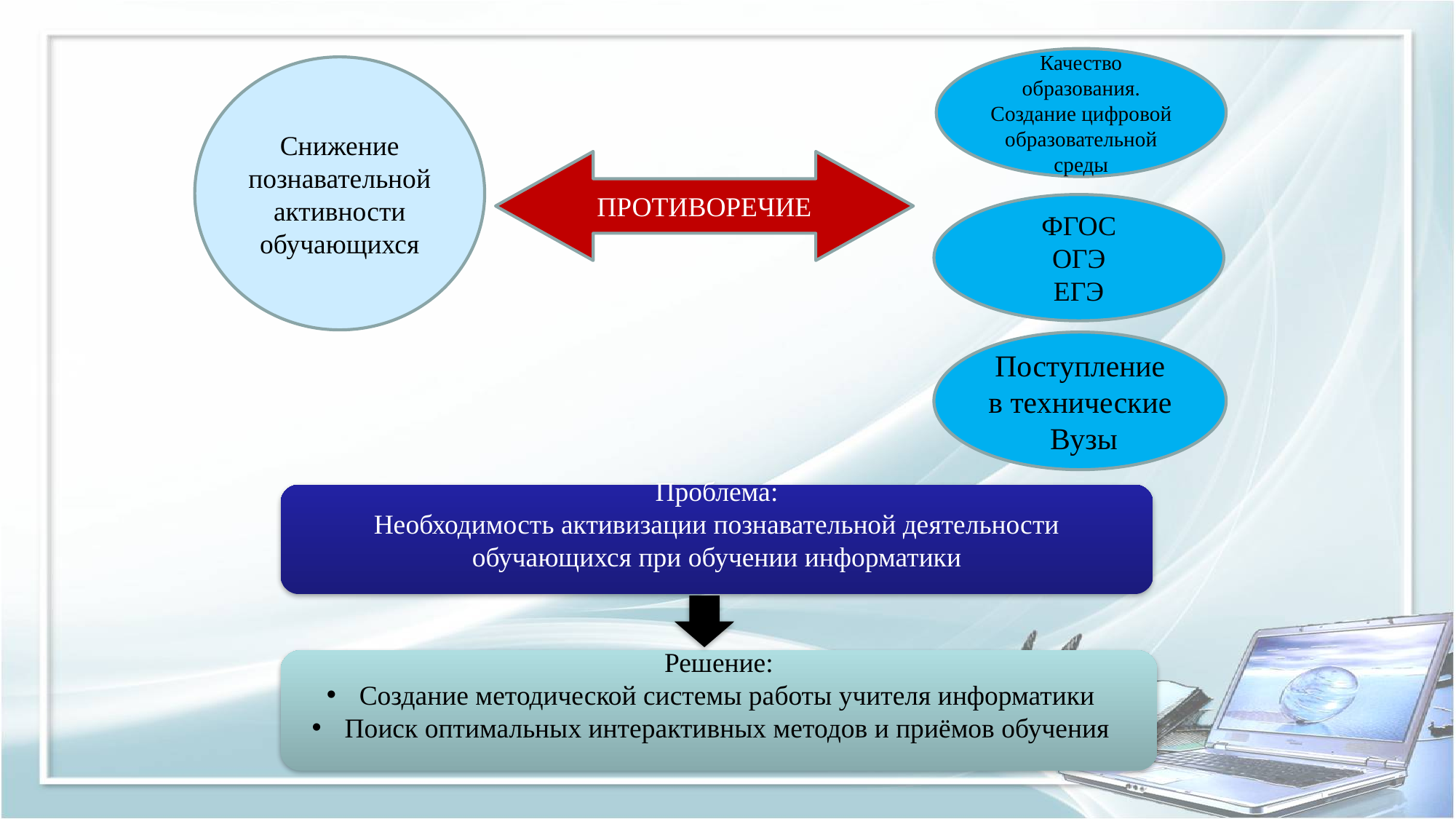

Качество образования. Создание цифровой образовательной среды
Снижение познавательной активности обучающихся
ПРОТИВОРЕЧИЕ
ФГОС
ОГЭ
ЕГЭ
Поступление в технические  Вузы
Проблема:
Необходимость активизации познавательной деятельности обучающихся при обучении информатики

Решение:
 Создание методической системы работы учителя информатики
 Поиск оптимальных интерактивных методов и приёмов обучения